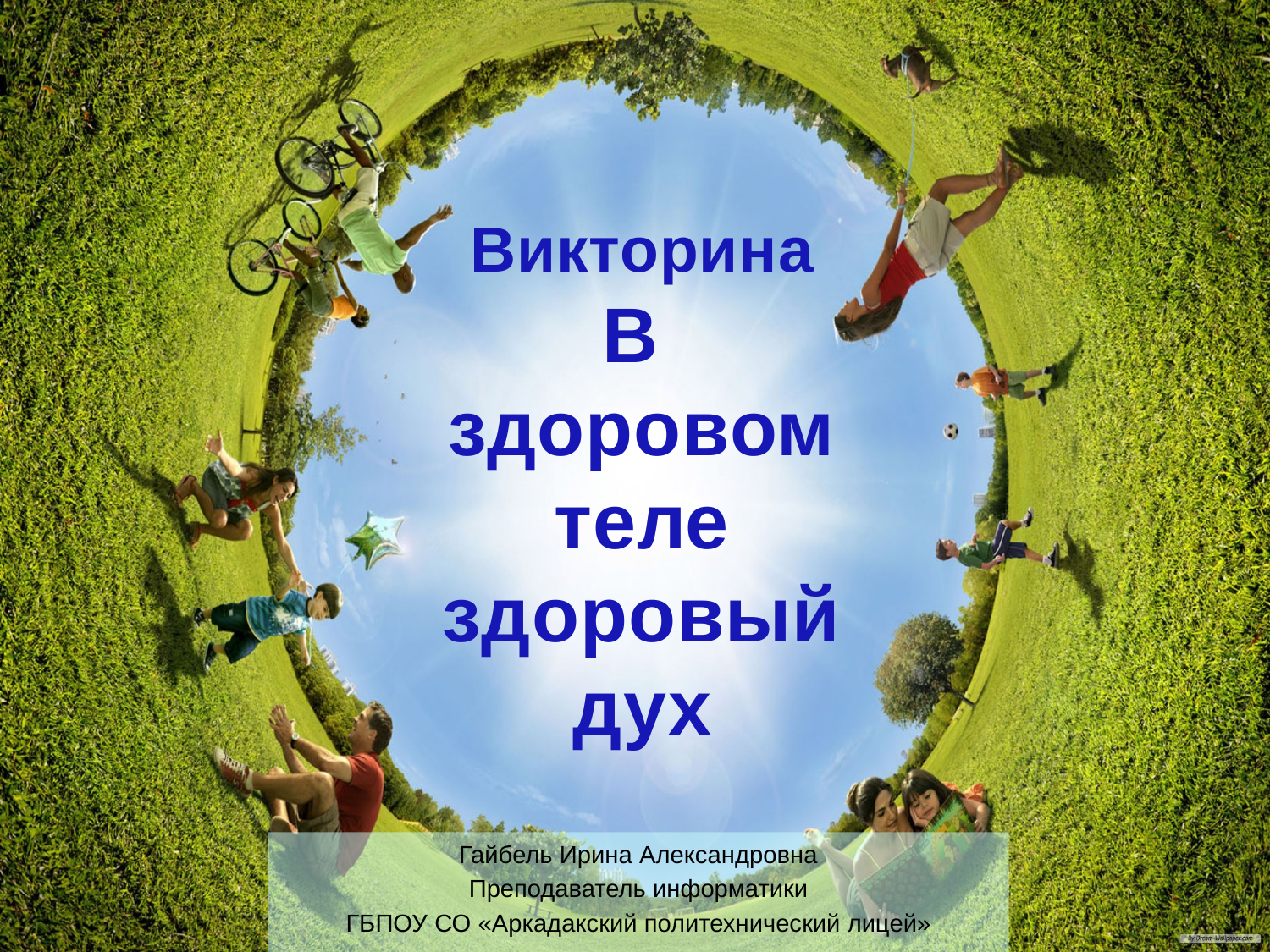

Викторина
В
здоровом теле здоровый дух
Гайбель Ирина Александровна
Преподаватель информатики
ГБПОУ СО «Аркадакский политехнический лицей»